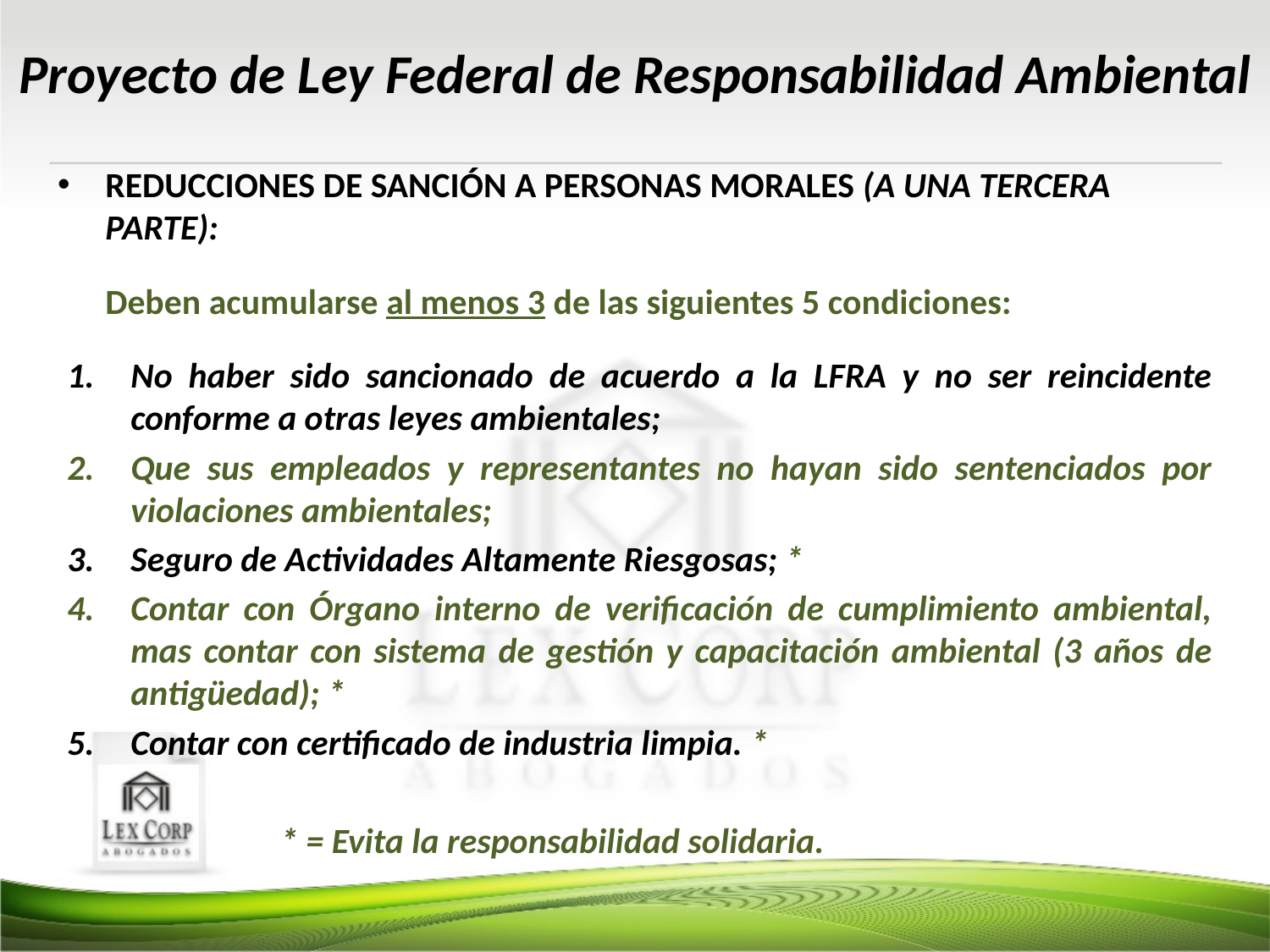

Proyecto de Ley Federal de Responsabilidad Ambiental
REDUCCIONES DE SANCIÓN A PERSONAS MORALES (A una tercera parte):

	Deben acumularse al menos 3 de las siguientes 5 condiciones:

No haber sido sancionado de acuerdo a la LFRA y no ser reincidente conforme a otras leyes ambientales;
Que sus empleados y representantes no hayan sido sentenciados por violaciones ambientales;
Seguro de Actividades Altamente Riesgosas; *
Contar con Órgano interno de verificación de cumplimiento ambiental, mas contar con sistema de gestión y capacitación ambiental (3 años de antigüedad); *
Contar con certificado de industria limpia. *

  		      * = Evita la responsabilidad solidaria.